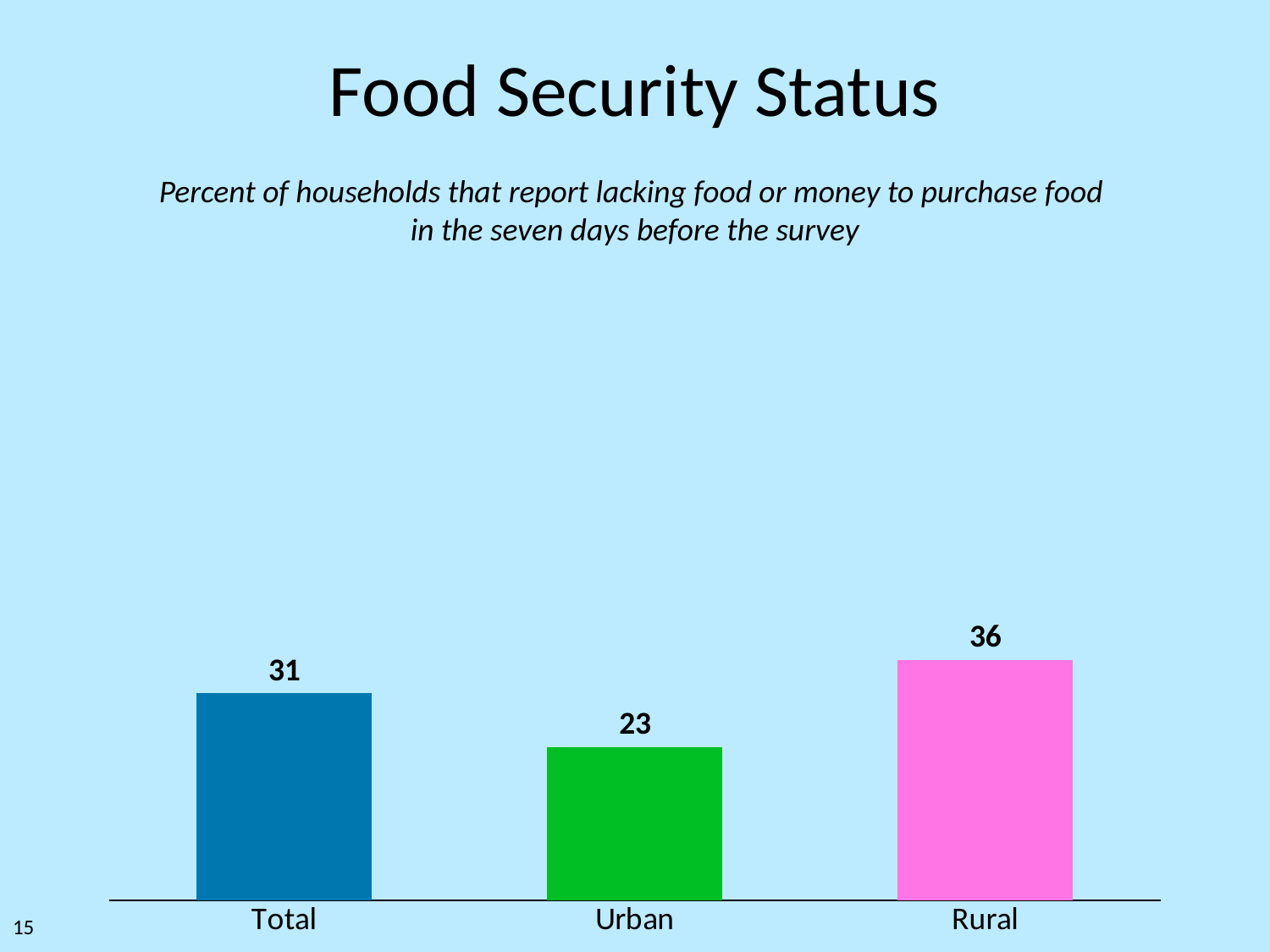

# Food Security Status
Percent of households that report lacking food or money to purchase food
in the seven days before the survey

### Chart

| Category | Column1 |
|---|---|
| Total | 31.0 |
| Urban | 23.0 |
| Rural | 36.0 |
15